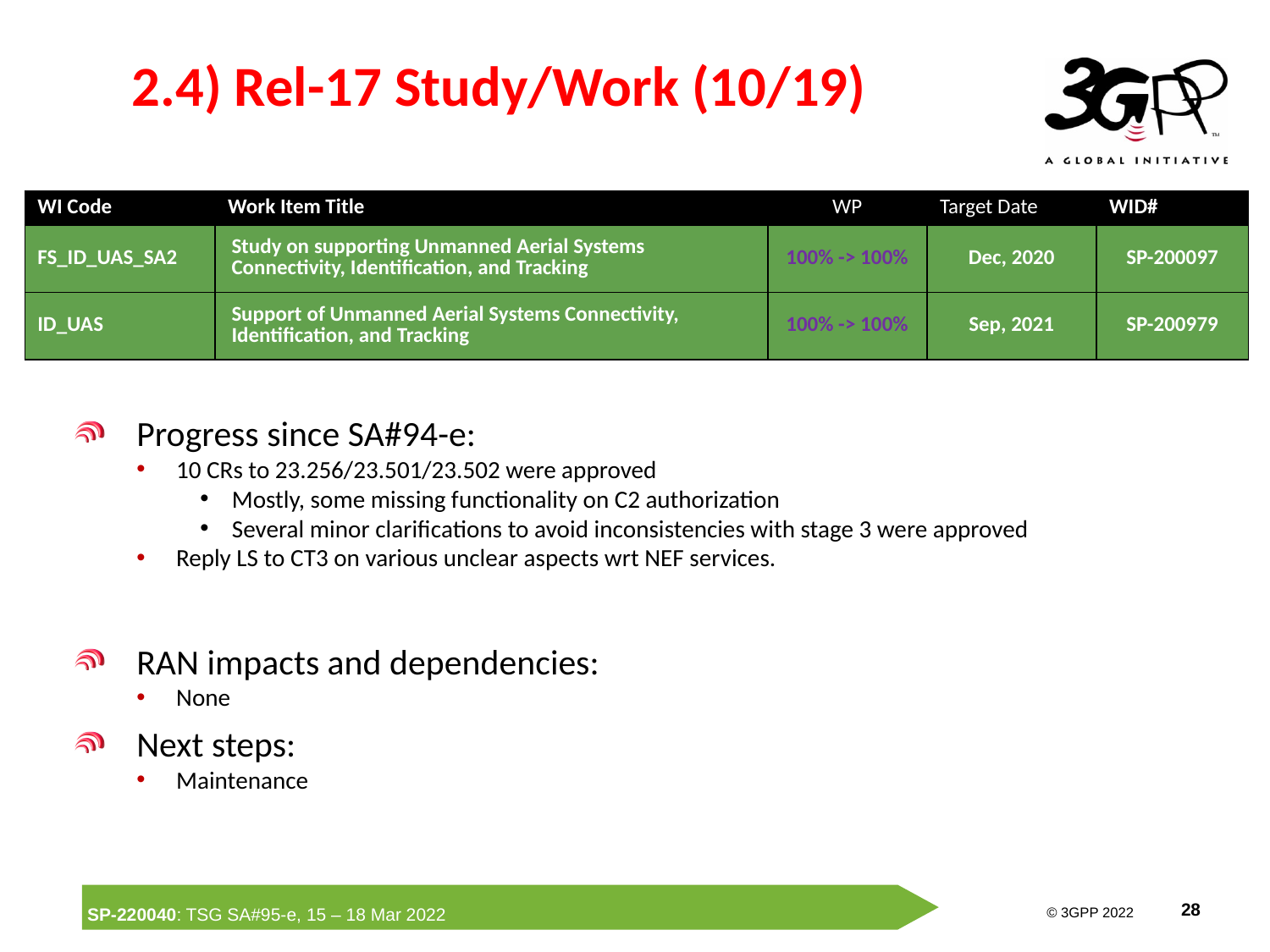

# 2.4) Rel-17 Study/Work (10/19)
| WI Code | Work Item Title | WP | Target Date | WID# |
| --- | --- | --- | --- | --- |
| FS\_ID\_UAS\_SA2 | Study on supporting Unmanned Aerial Systems Connectivity, Identification, and Tracking | 100% -> 100% | Dec, 2020 | SP-200097 |
| ID\_UAS | Support of Unmanned Aerial Systems Connectivity, Identification, and Tracking | 100% -> 100% | Sep, 2021 | SP-200979 |
Progress since SA#94-e:
10 CRs to 23.256/23.501/23.502 were approved
Mostly, some missing functionality on C2 authorization
Several minor clarifications to avoid inconsistencies with stage 3 were approved
Reply LS to CT3 on various unclear aspects wrt NEF services.

RAN impacts and dependencies:
None
Next steps:
Maintenance